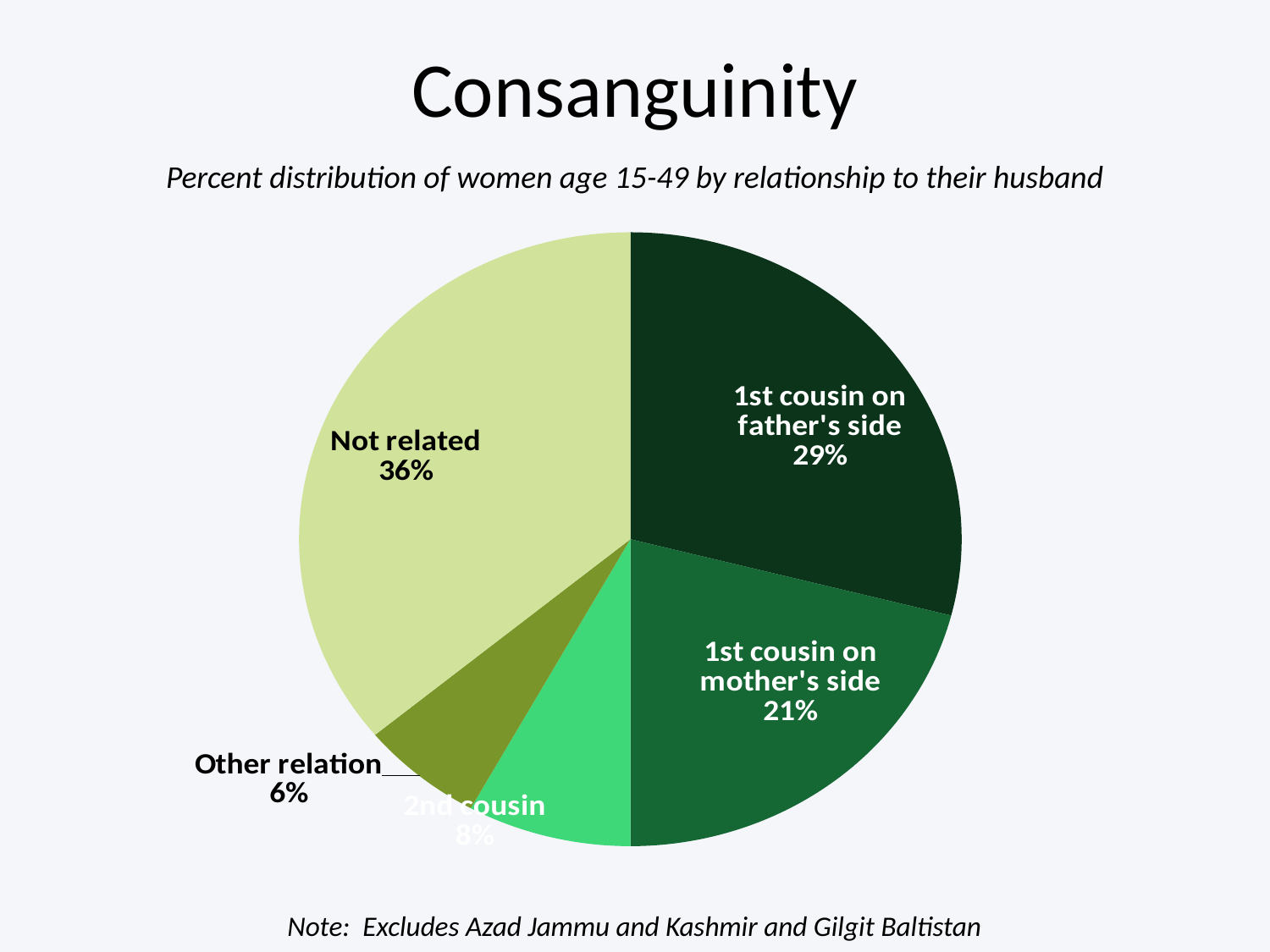

# Consanguinity
Percent distribution of women age 15-49 by relationship to their husband

### Chart

| Category | Women |
|---|---|
| 1st cousin on father's side | 29.0 |
| 1st cousin on mother's side | 21.0 |
| 2nd cousin | 8.0 |
| Other relation | 6.0 |
| Not related | 36.0 |
Note:  Excludes Azad Jammu and Kashmir and Gilgit Baltistan